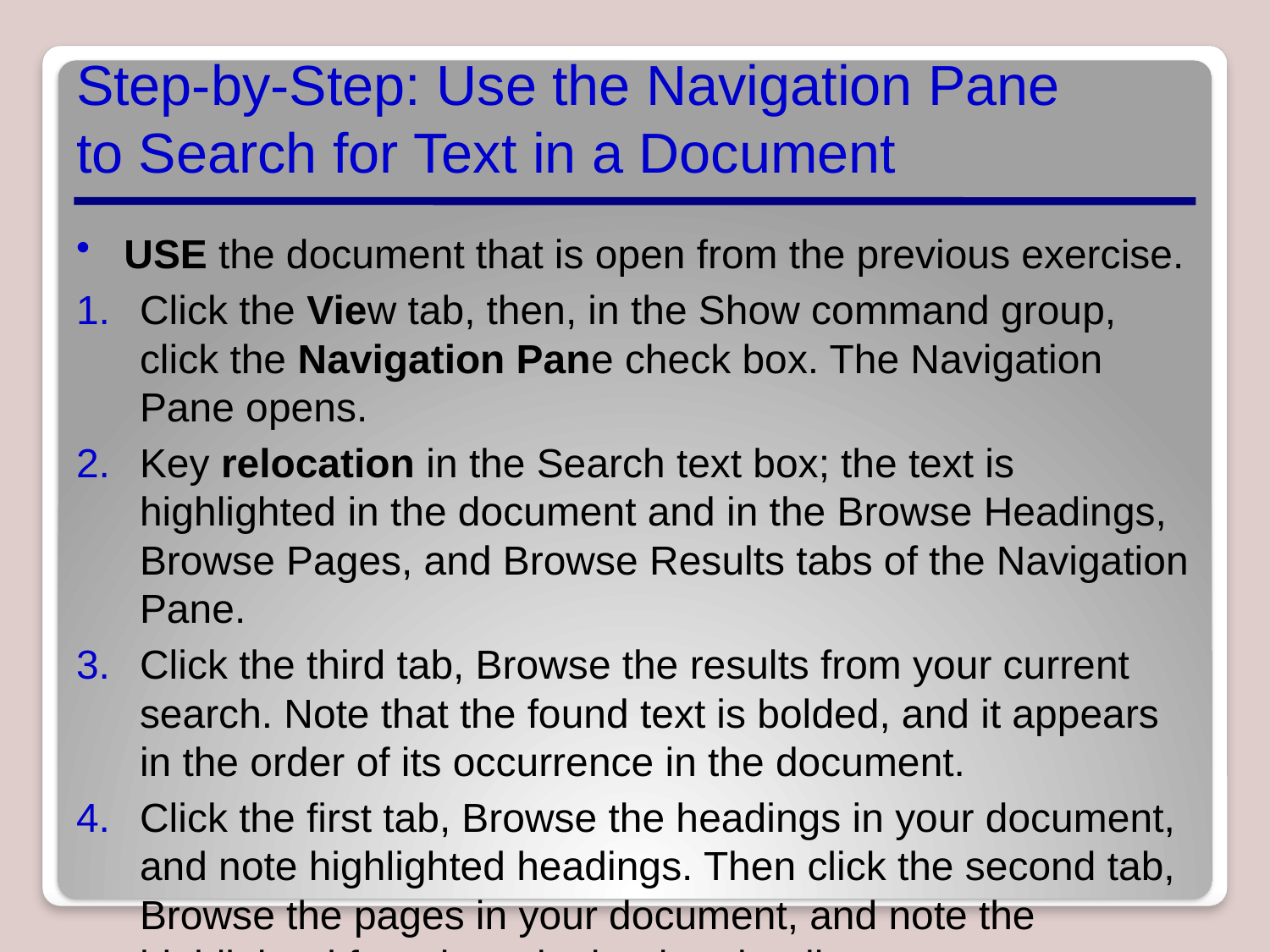

# Step-by-Step: Use the Navigation Pane to Search for Text in a Document
USE the document that is open from the previous exercise.
Click the View tab, then, in the Show command group, click the Navigation Pane check box. The Navigation Pane opens.
Key relocation in the Search text box; the text is highlighted in the document and in the Browse Headings, Browse Pages, and Browse Results tabs of the Navigation Pane.
Click the third tab, Browse the results from your current search. Note that the found text is bolded, and it appears in the order of its occurrence in the document.
Click the first tab, Browse the headings in your document, and note highlighted headings. Then click the second tab, Browse the pages in your document, and note the highlighted found text in the thumbnails.
5.